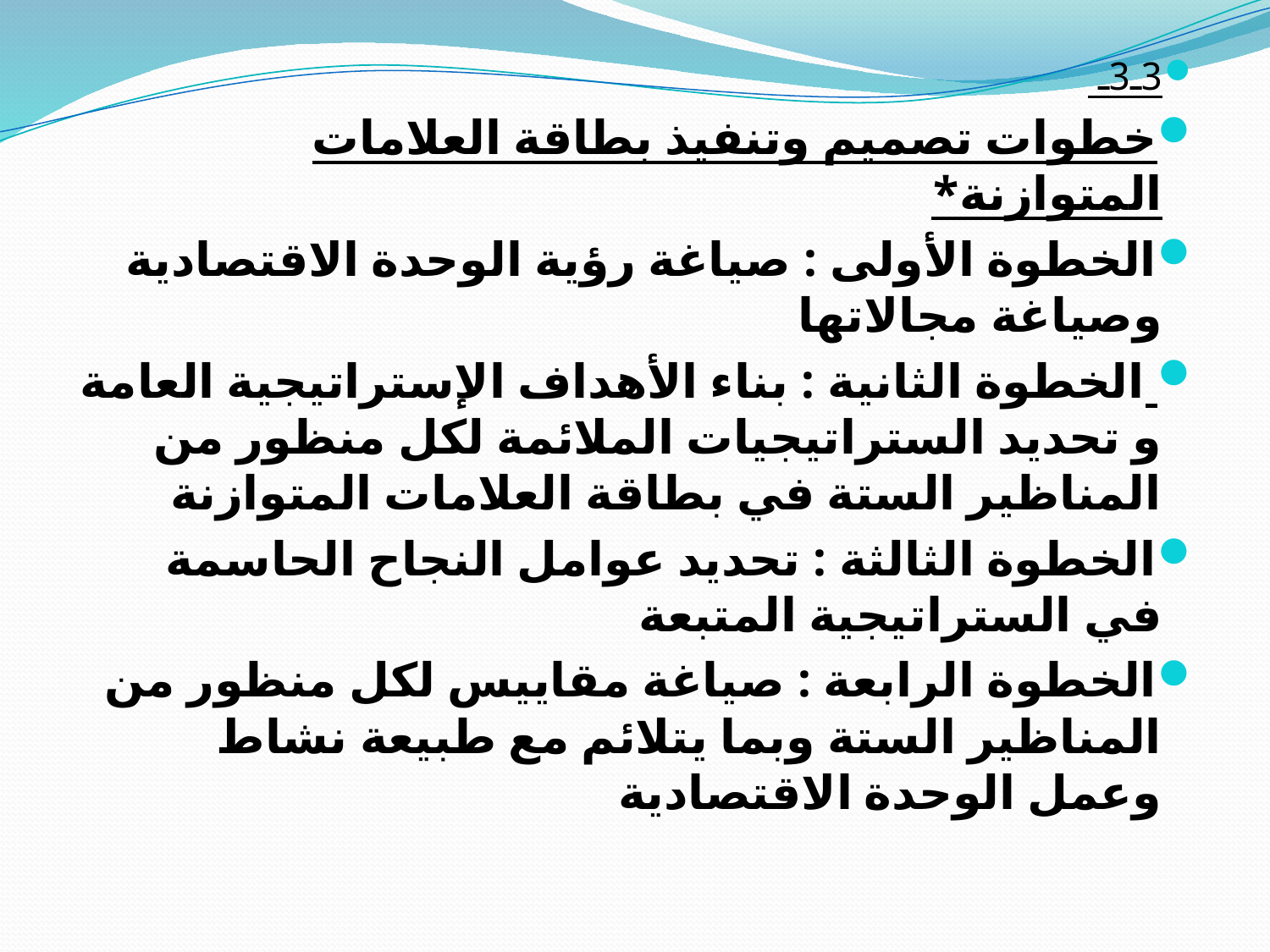

#
3ـ3ـ
خطوات تصميم وتنفيذ بطاقة العلامات المتوازنة*
الخطوة الأولى : صياغة رؤية الوحدة الاقتصادية وصياغة مجالاتها
 الخطوة الثانية : بناء الأهداف الإستراتيجية العامة و تحديد الستراتيجيات الملائمة لكل منظور من المناظير الستة في بطاقة العلامات المتوازنة
الخطوة الثالثة : تحديد عوامل النجاح الحاسمة في الستراتيجية المتبعة
الخطوة الرابعة : صياغة مقاييس لكل منظور من المناظير الستة وبما يتلائم مع طبيعة نشاط وعمل الوحدة الاقتصادية